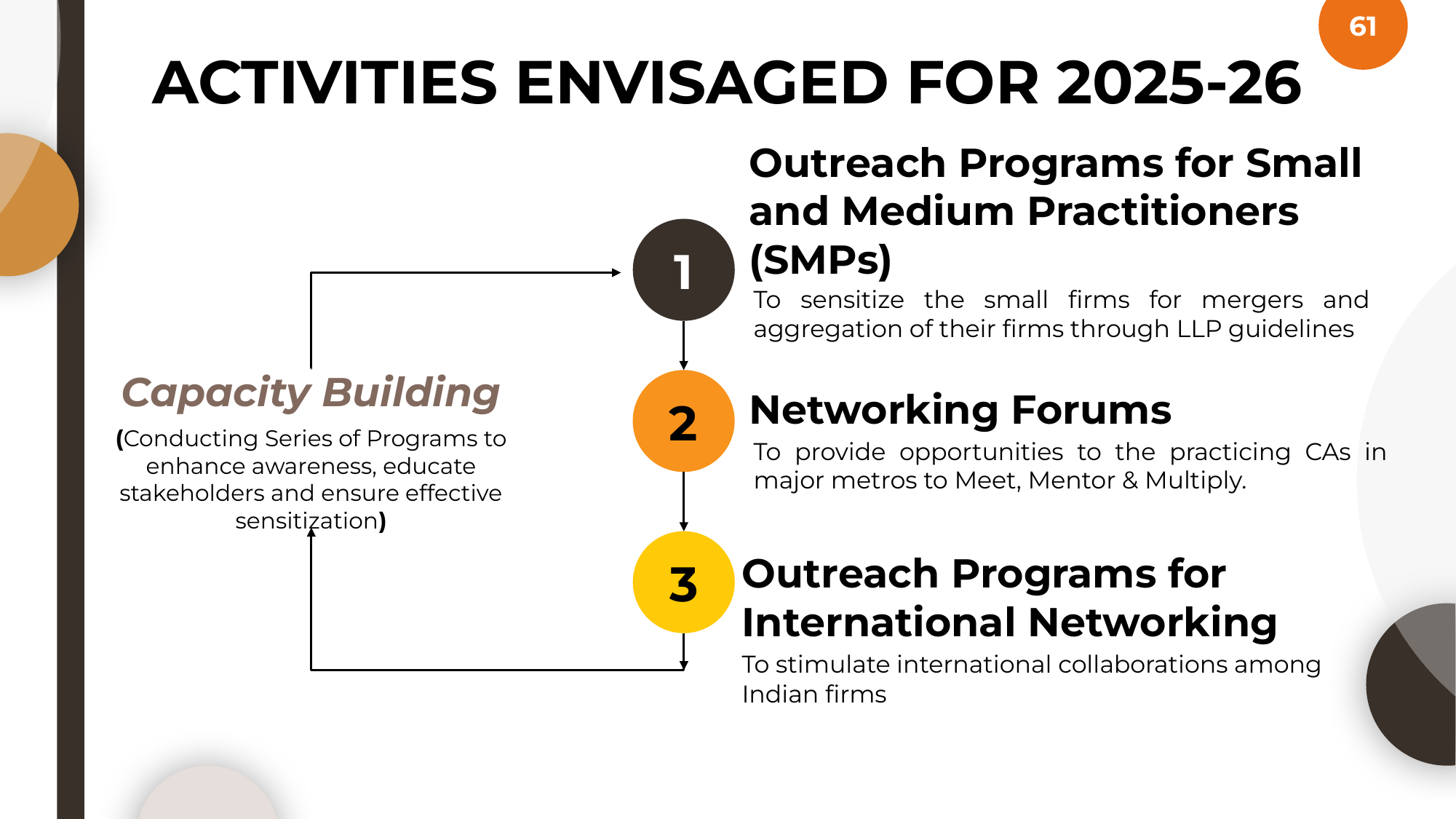

61
# ACTIVITIES ENVISAGED FOR 2025-26
1
Outreach Programs for Small and Medium Practitioners (SMPs)
To sensitize the small firms for mergers and aggregation of their firms through LLP guidelines
Capacity Building
Networking Forums
2
(Conducting Series of Programs to enhance awareness, educate stakeholders and ensure effective sensitization)
To provide opportunities to the practicing CAs in major metros to Meet, Mentor & Multiply.
3
Outreach Programs for International Networking
To stimulate international collaborations among Indian firms